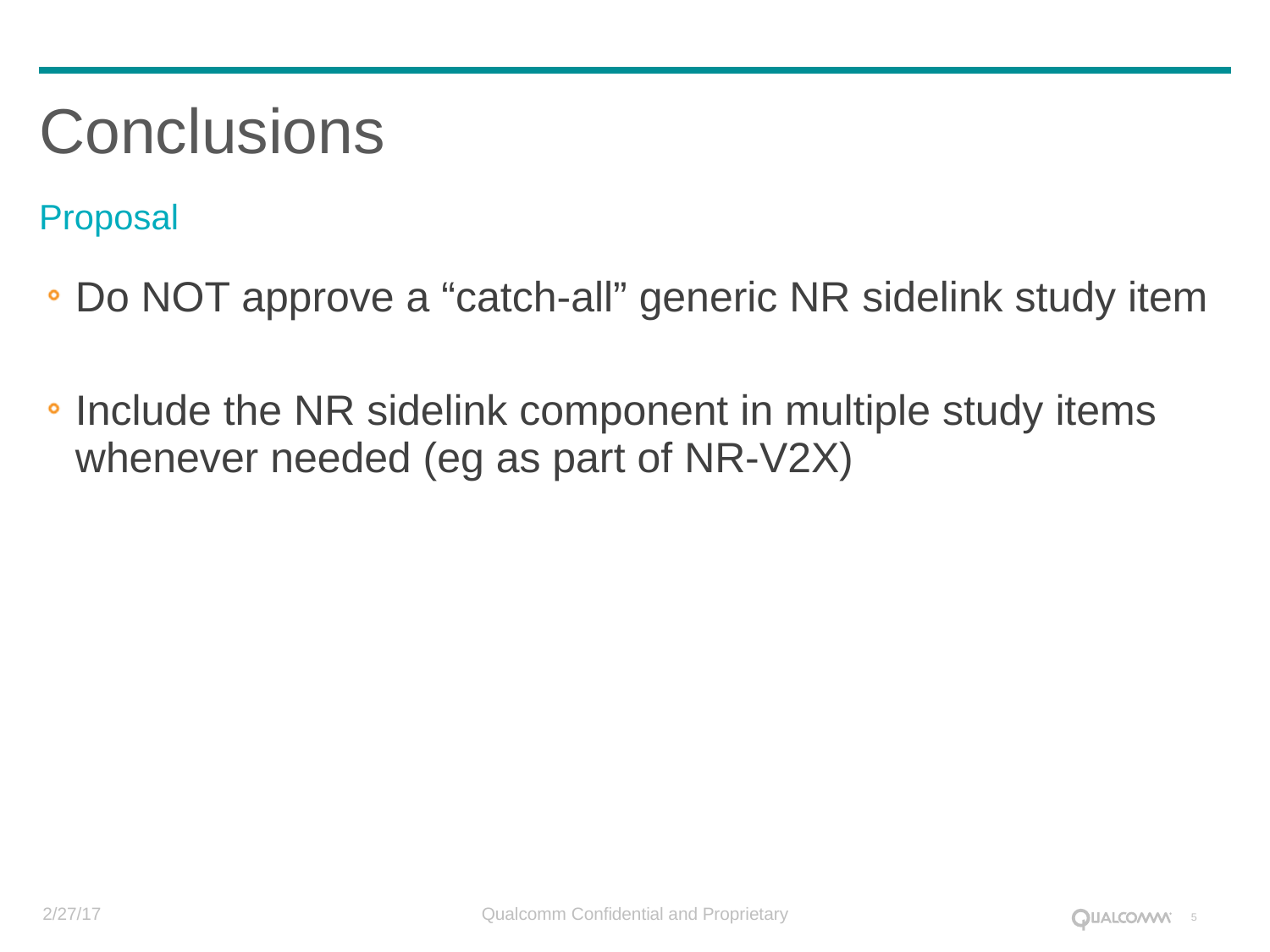

# Conclusions
Proposal
Do NOT approve a “catch-all” generic NR sidelink study item

Include the NR sidelink component in multiple study items whenever needed (eg as part of NR-V2X)